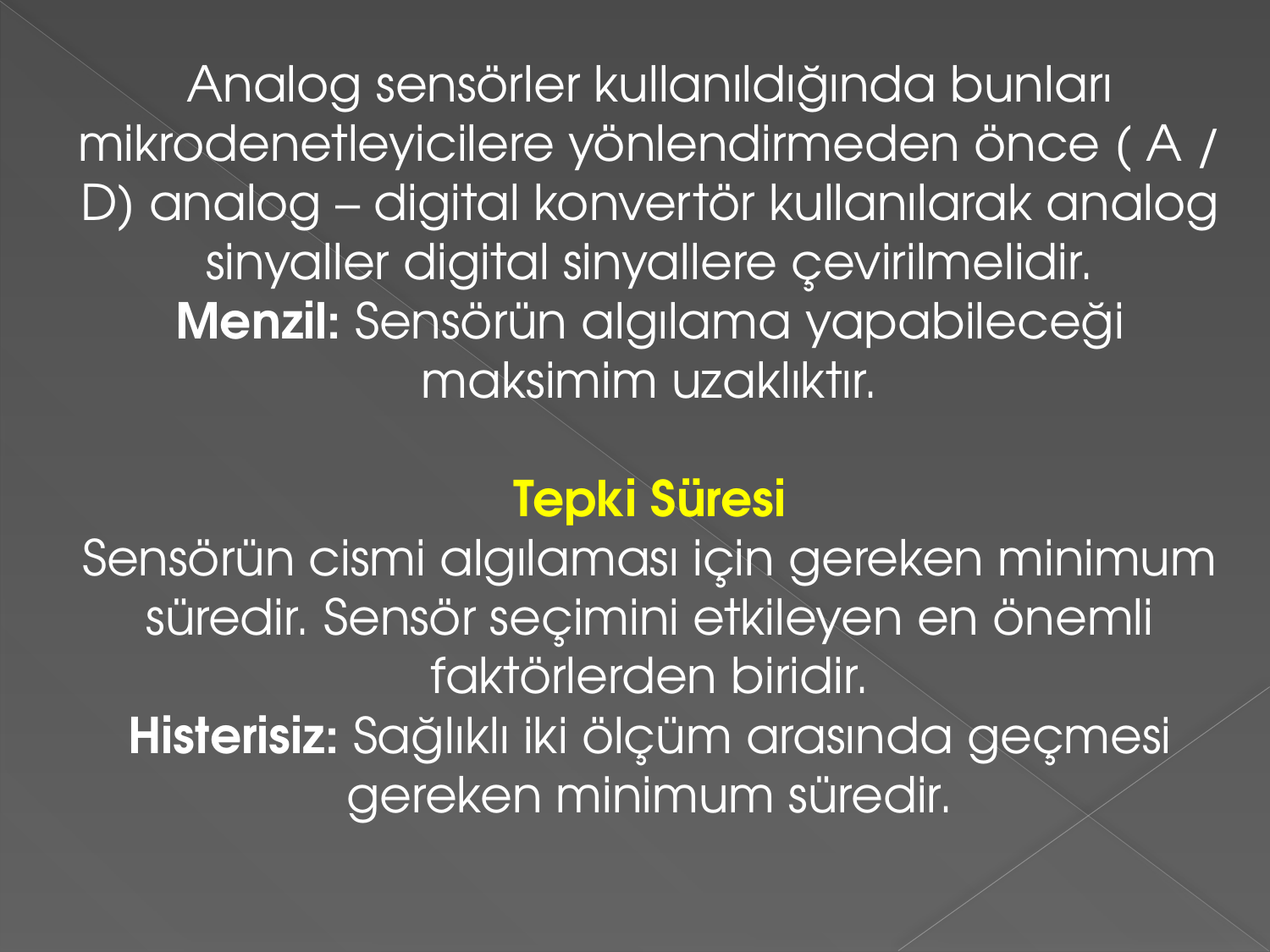

Analog sensörler kullanıldığında bunları mikrodenetleyicilere yönlendirmeden önce ( A / D) analog – digital konvertör kullanılarak analog sinyaller digital sinyallere çevirilmelidir.
Menzil: Sensörün algılama yapabileceği maksimim uzaklıktır.
Tepki Süresi
Sensörün cismi algılaması için gereken minimum süredir. Sensör seçimini etkileyen en önemli faktörlerden biridir.
Histerisiz: Sağlıklı iki ölçüm arasında geçmesi gereken minimum süredir.